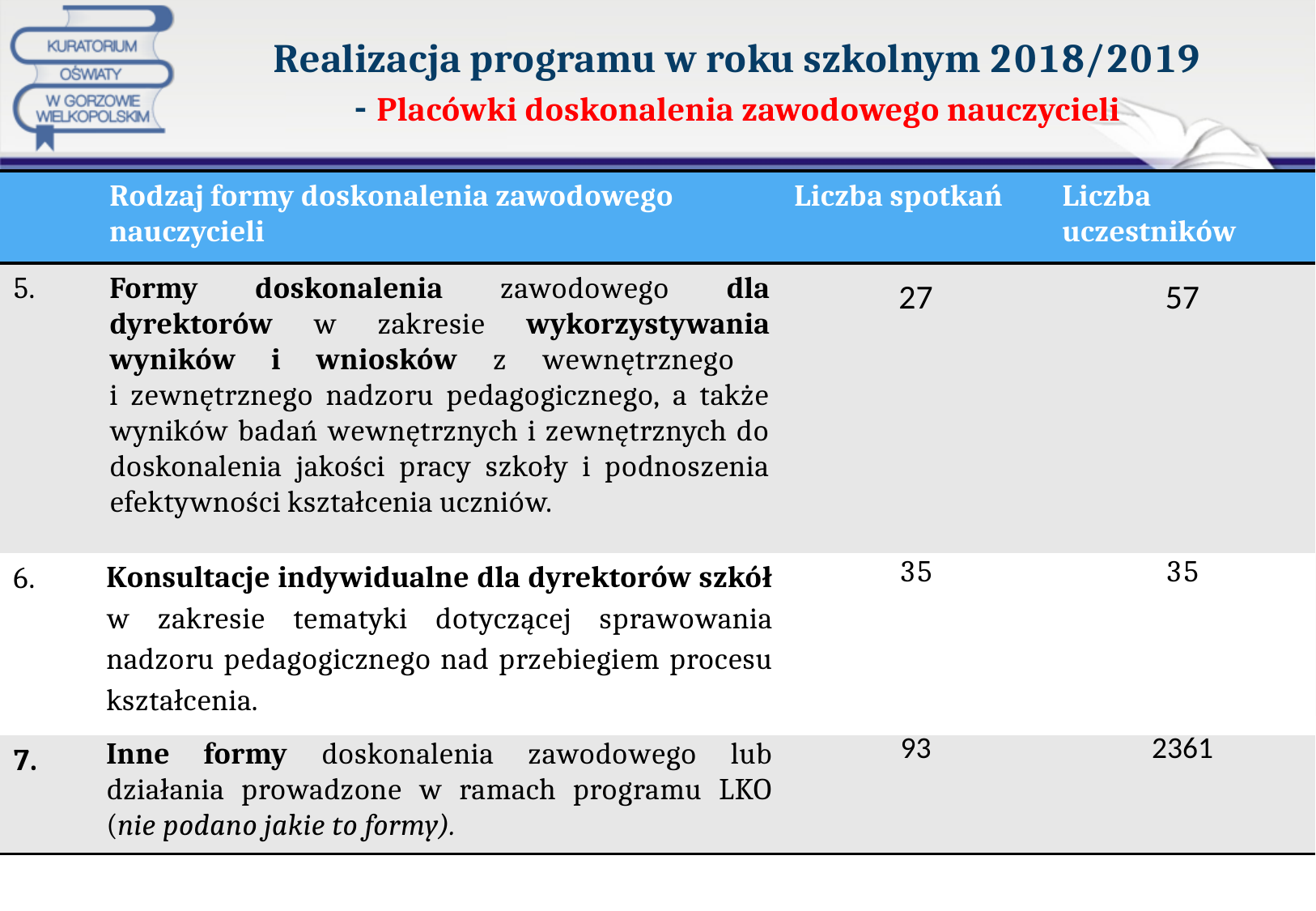

# Realizacja programu w roku szkolnym 2018/2019 - Placówki doskonalenia zawodowego nauczycieli
|  | Rodzaj formy doskonalenia zawodowego nauczycieli | Liczba spotkań | Liczba uczestników |
| --- | --- | --- | --- |
| 5. | Formy doskonalenia zawodowego dla dyrektorów w zakresie wykorzystywania wyników i wniosków z wewnętrznego i zewnętrznego nadzoru pedagogicznego, a także wyników badań wewnętrznych i zewnętrznych do doskonalenia jakości pracy szkoły i podnoszenia efektywności kształcenia uczniów. | 27 | 57 |
| 6. | Konsultacje indywidualne dla dyrektorów szkół w zakresie tematyki dotyczącej sprawowania nadzoru pedagogicznego nad przebiegiem procesu kształcenia. | 35 | 35 |
| 7. | Inne formy doskonalenia zawodowego lub działania prowadzone w ramach programu LKO (nie podano jakie to formy). | 93 | 2361 |
Placówki doskonalenia zawodowego nauczycieli: